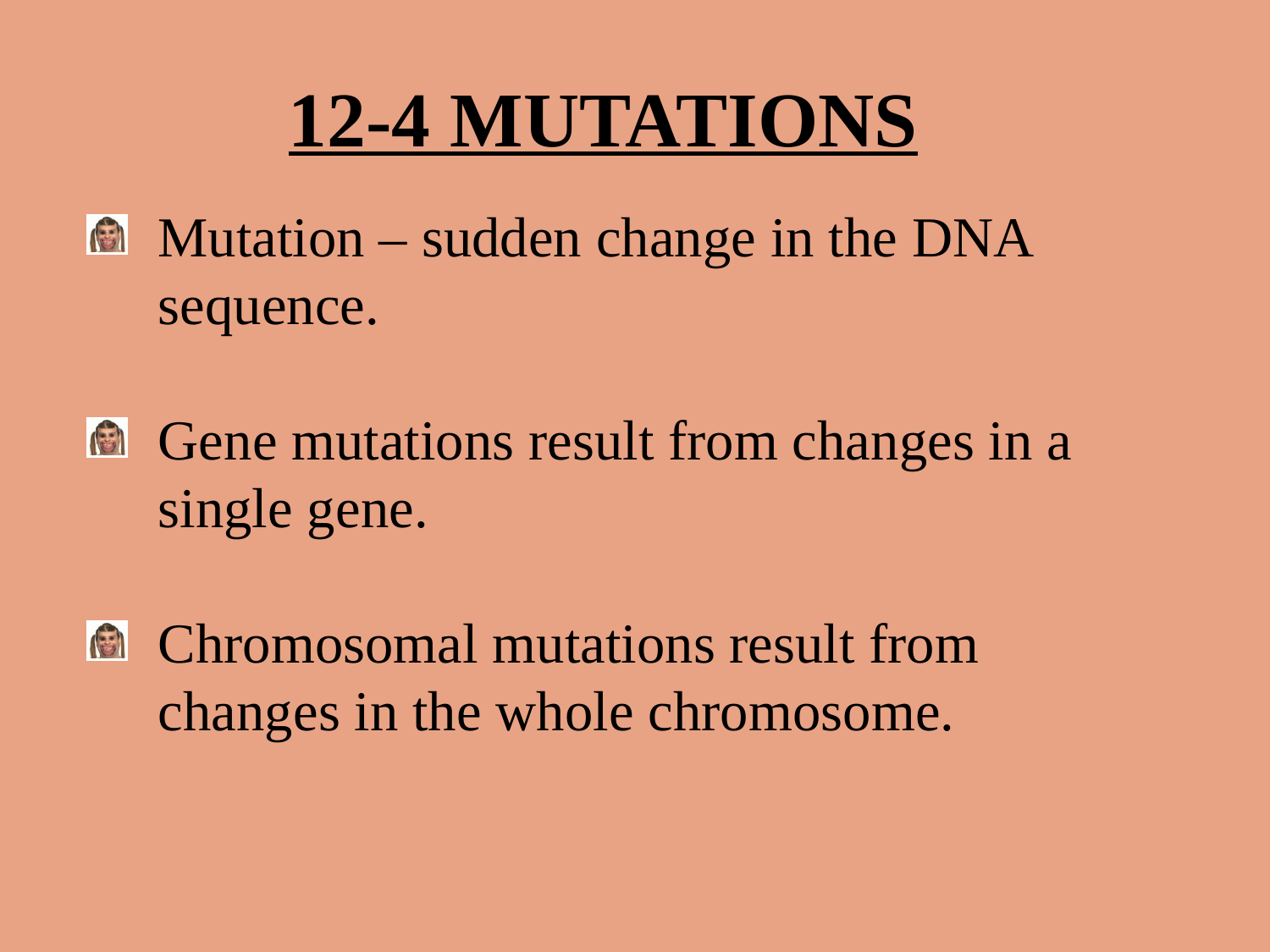

12-4 MUTATIONS

Mutation – sudden change in the DNA sequence.

Gene mutations result from changes in a single gene.

Chromosomal mutations result from changes in the whole chromosome.